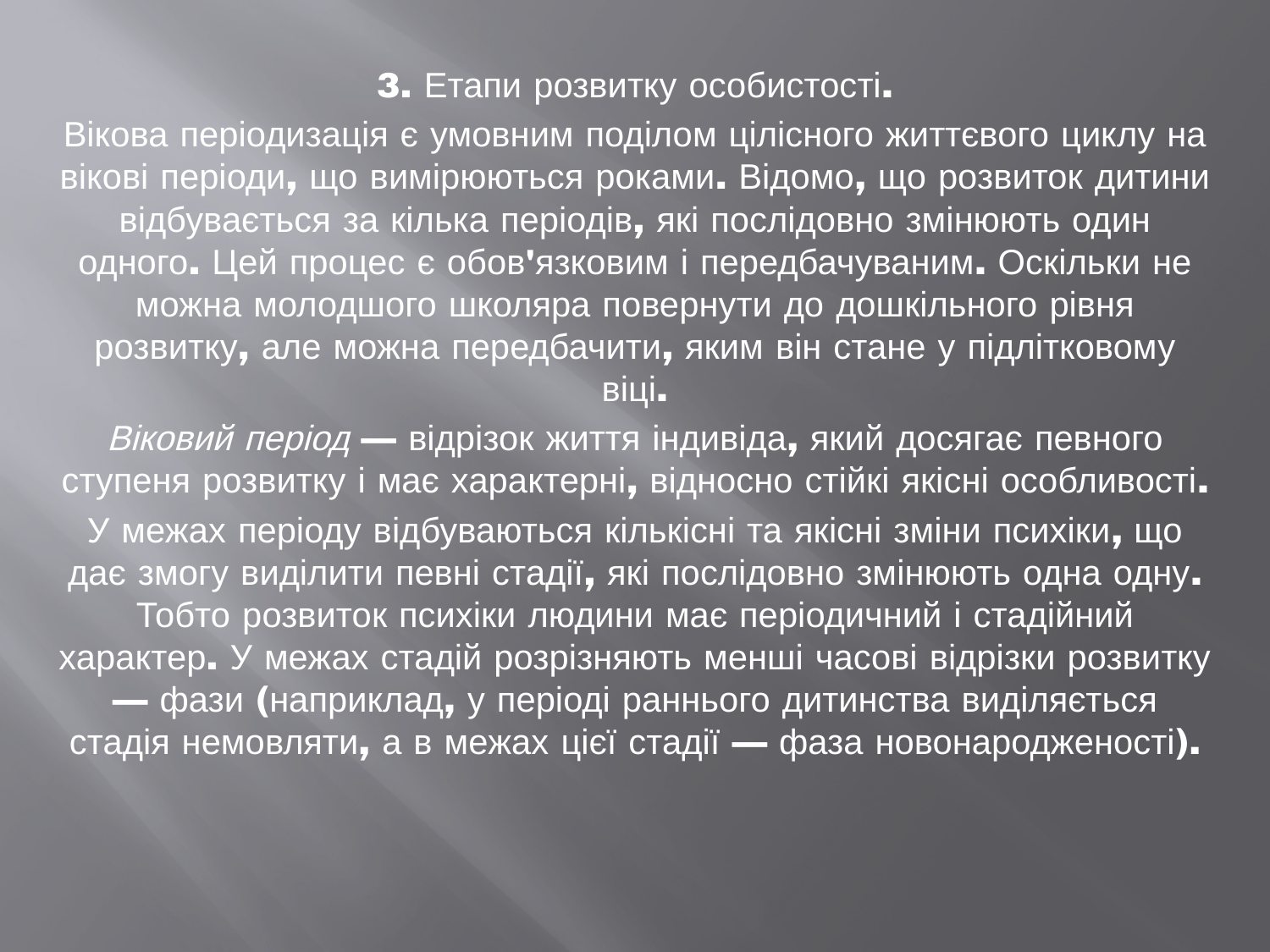

3. Етапи розвитку особистості.
Вікова періодизація є умовним поділом цілісного життєвого циклу на вікові періоди, що вимірюються роками. Відомо, що розвиток дитини відбувається за кілька періодів, які послідовно змінюють один одного. Цей процес є обов'язковим і передбачуваним. Оскільки не можна молодшого школяра повернути до дошкільного рівня розвитку, але можна передбачити, яким він стане у підлітковому віці.
Віковий період — відрізок життя індивіда, який досягає певного ступеня розвитку і має характерні, відносно стійкі якісні особливості.
У межах періоду відбуваються кількісні та якісні зміни психіки, що дає змогу виділити певні стадії, які послідовно змінюють одна одну. Тобто розвиток психіки людини має періодичний і стадійний характер. У межах стадій розрізняють менші часові відрізки розвитку — фази (наприклад, у періоді раннього дитинства виділяється стадія немовляти, а в межах цієї стадії — фаза новонародженості).